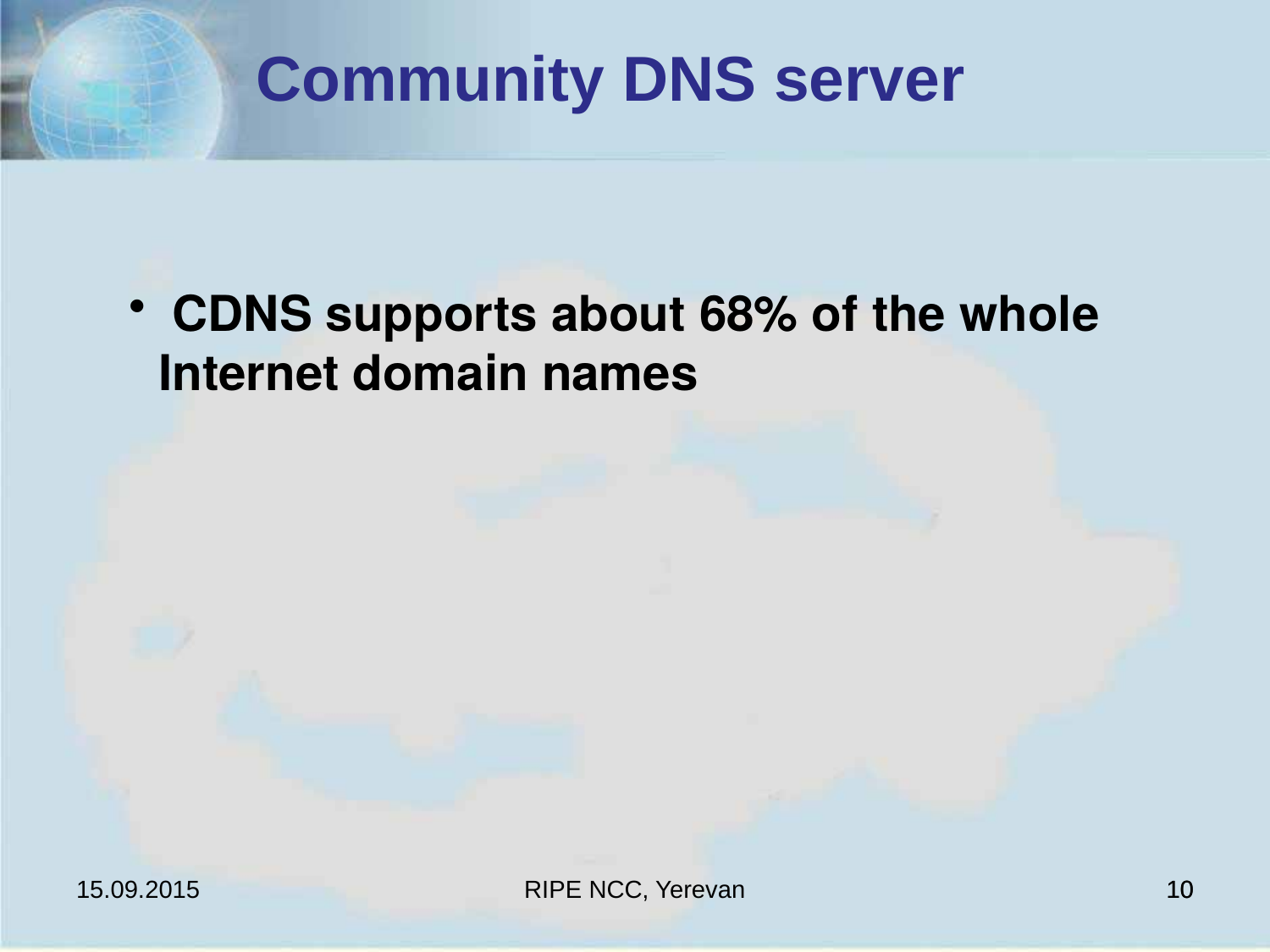

Community DNS server
 CDNS supports about 68% of the whole Internet domain names
15.09.2015
RIPE NCC, Yerevan
10
10